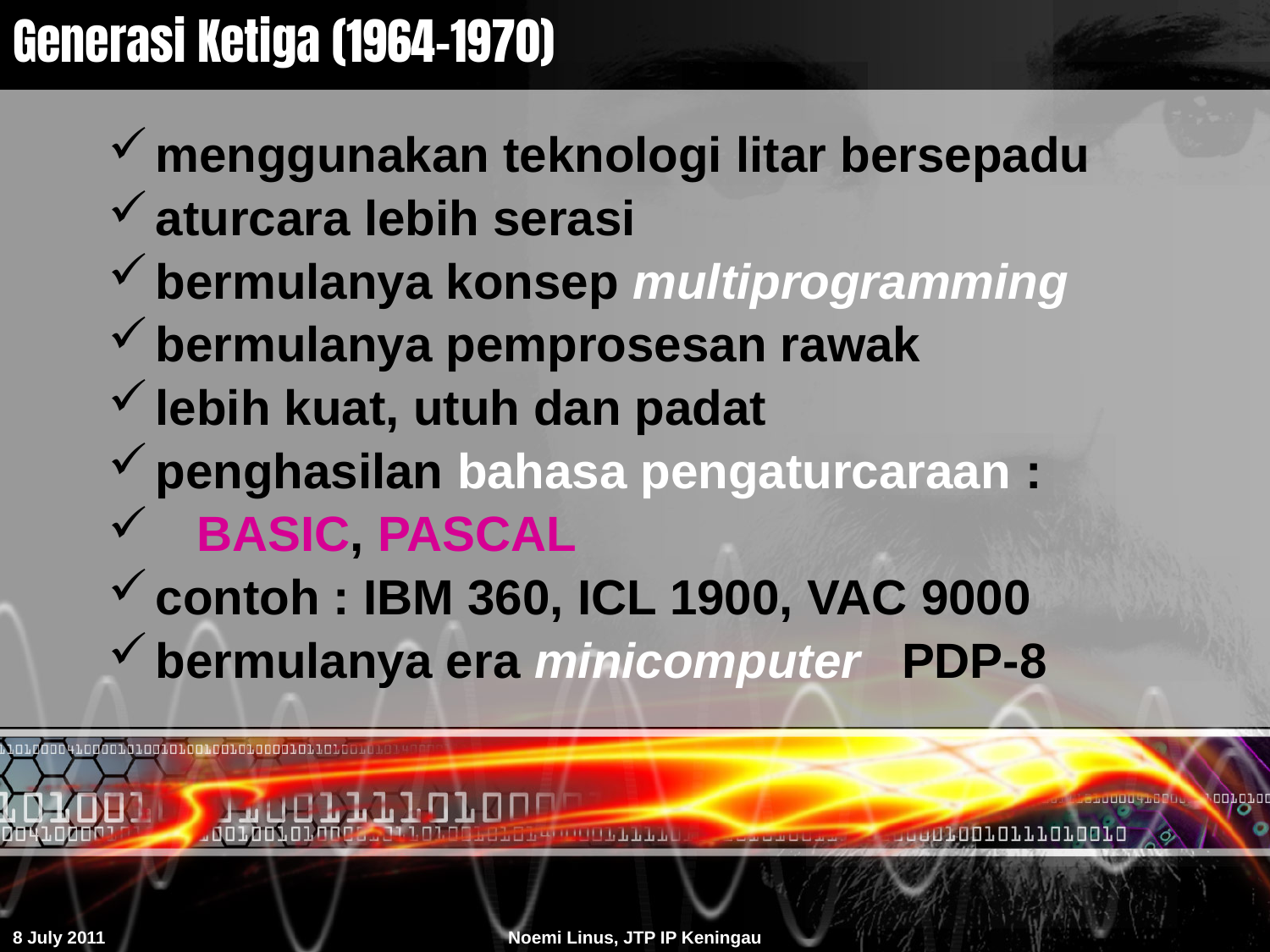

# Generasi Ketiga (1964-1970)
menggunakan teknologi litar bersepadu
aturcara lebih serasi
bermulanya konsep multiprogramming
bermulanya pemprosesan rawak
lebih kuat, utuh dan padat
penghasilan bahasa pengaturcaraan :
   BASIC, PASCAL
contoh : IBM 360, ICL 1900, VAC 9000
bermulanya era minicomputer   PDP-8
8 July 2011
Noemi Linus, JTP IP Keningau